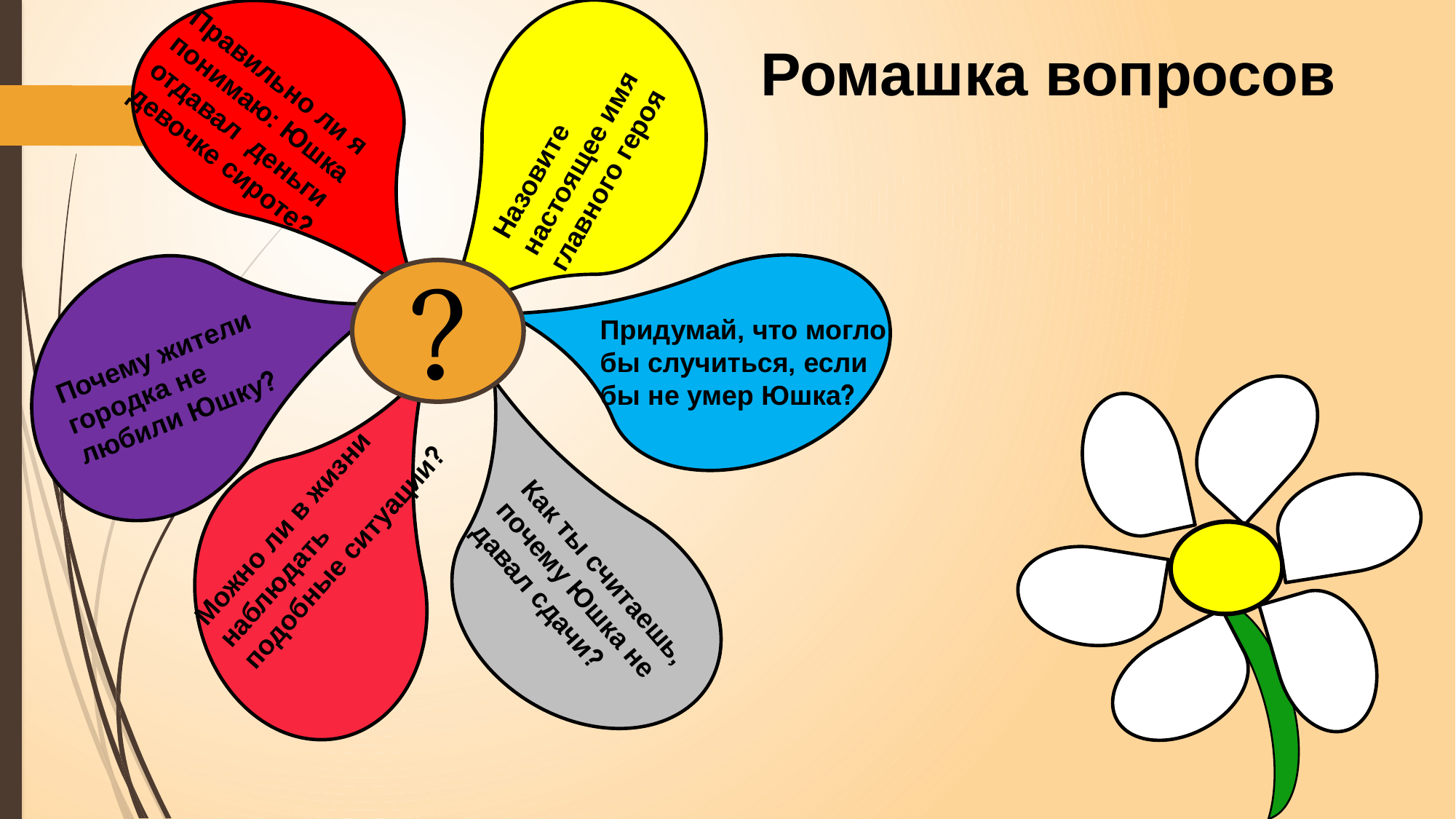

Ромашка вопросов
Правильно ли я понимаю: Юшка отдавал  деньги девочке сироте?
Назовите настоящее имя главного героя

?
Придумай, что могло бы случиться, если бы не умер Юшка?
Почему жители городка не любили Юшку?

Можно ли в жизни наблюдать подобные ситуации?

Как ты считаешь, почему Юшка не давал сдачи?